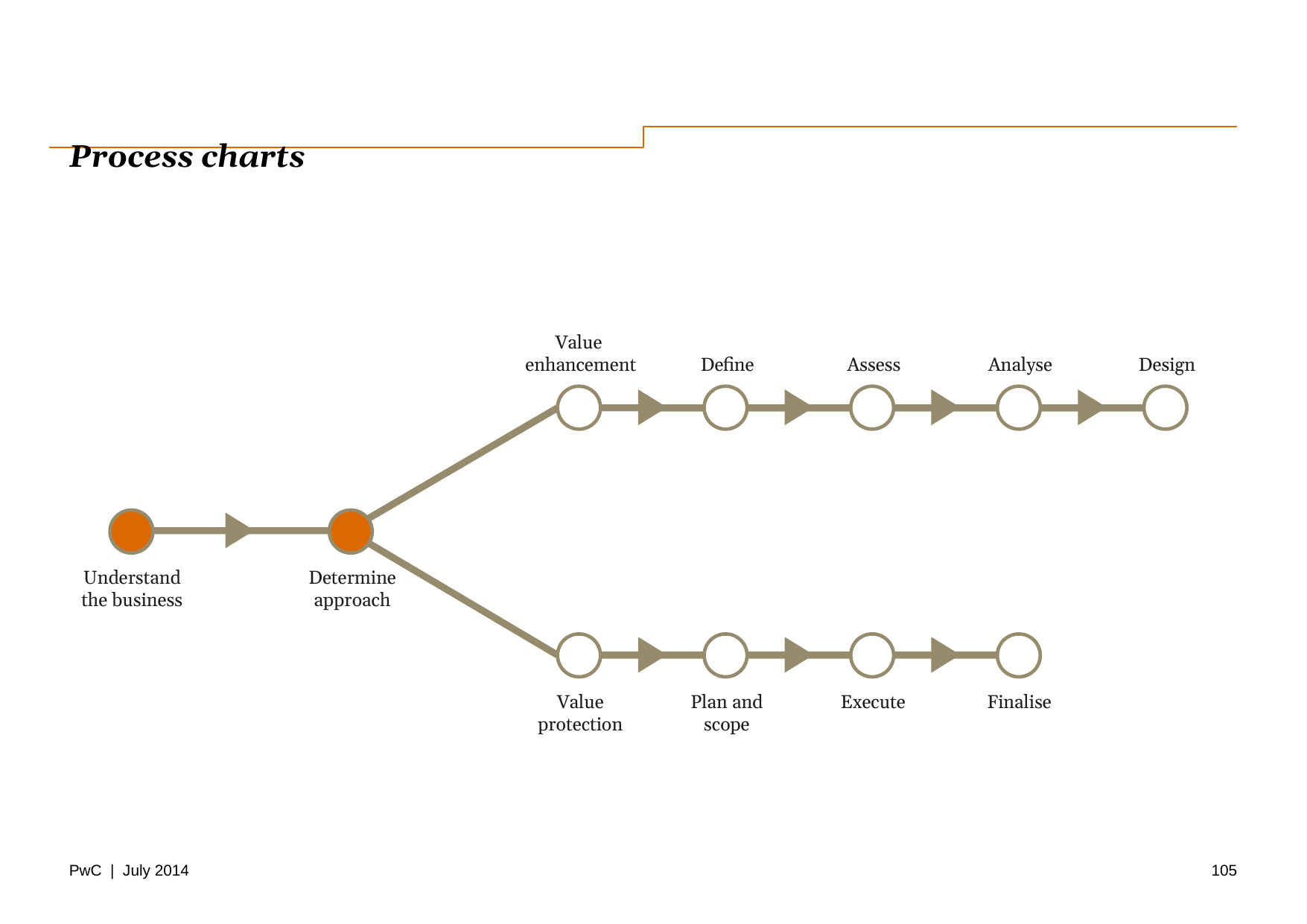

# Process charts
Value
enhancement
Define
Assess
Analyse
Design

Understand
the business
Determine
approach

Value
protection
Plan and
scope
Execute
Finalise
105